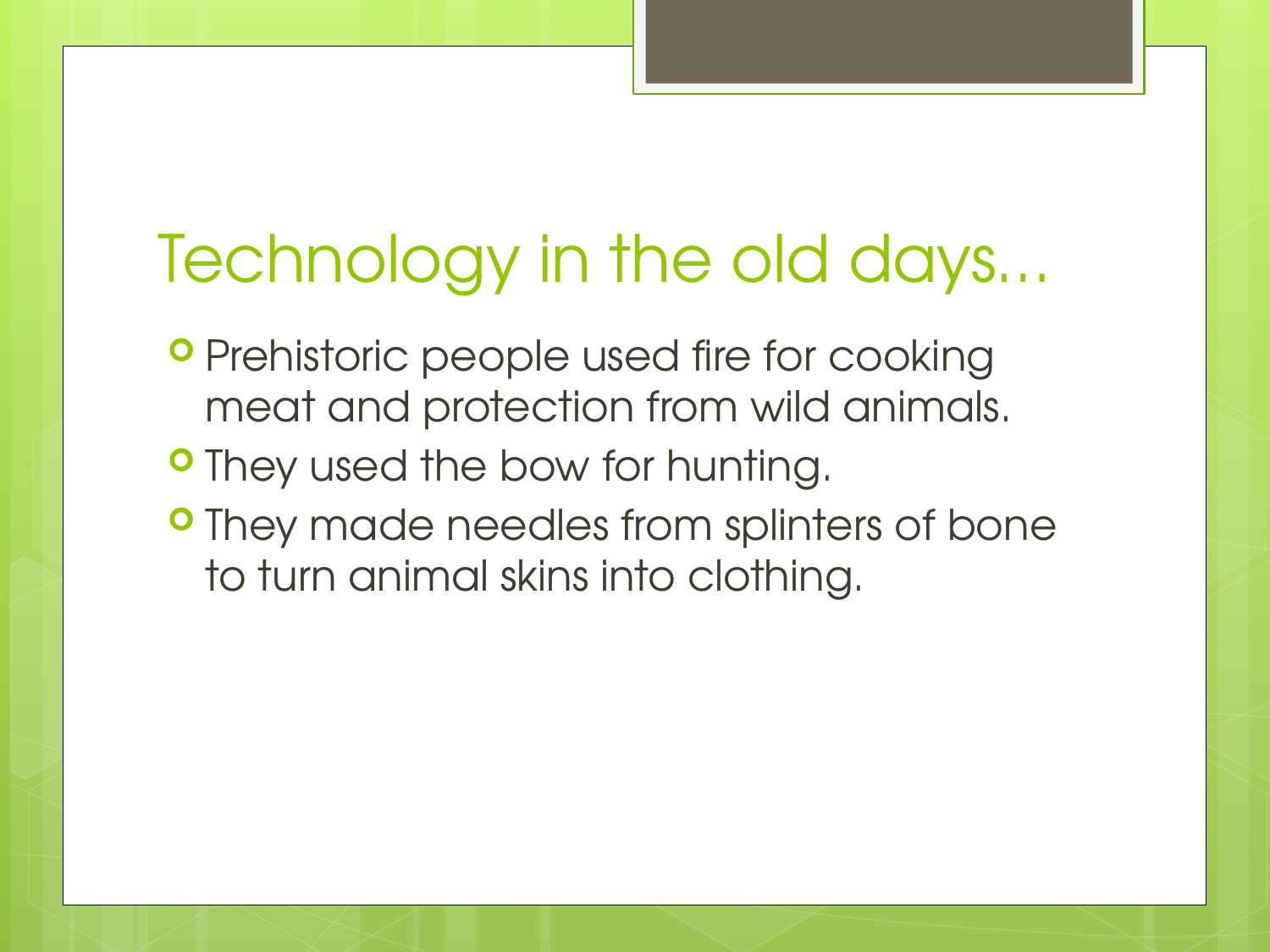

# Technology in the old days…
Prehistoric people used fire for cooking meat and protection from wild animals.
They used the bow for hunting.
They made needles from splinters of bone to turn animal skins into clothing.